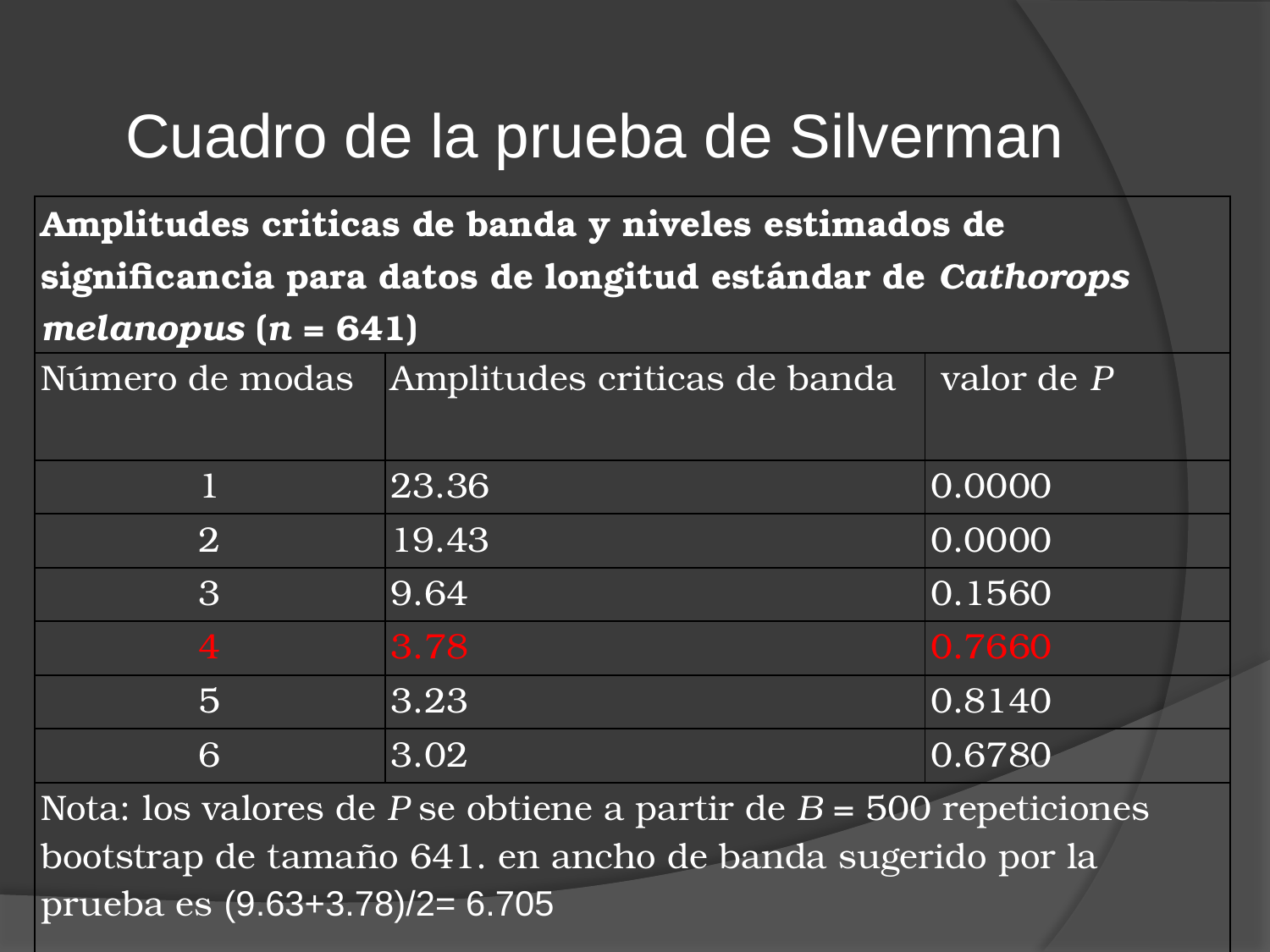

# Cuadro de la prueba de Silverman
| Amplitudes criticas de banda y niveles estimados de significancia para datos de longitud estándar de Cathorops melanopus (n = 641) |  |  |
| --- | --- | --- |
| Número de modas | Amplitudes criticas de banda | valor de P |
| 1 | 23.36 | 0.0000 |
| 2 | 19.43 | 0.0000 |
| 3 | 9.64 | 0.1560 |
| 4 | 3.78 | 0.7660 |
| 5 | 3.23 | 0.8140 |
| 6 | 3.02 | 0.6780 |
| Nota: los valores de P se obtiene a partir de B = 500 repeticiones bootstrap de tamaño 641. en ancho de banda sugerido por la prueba es (9.63+3.78)/2= 6.705 |  |  |